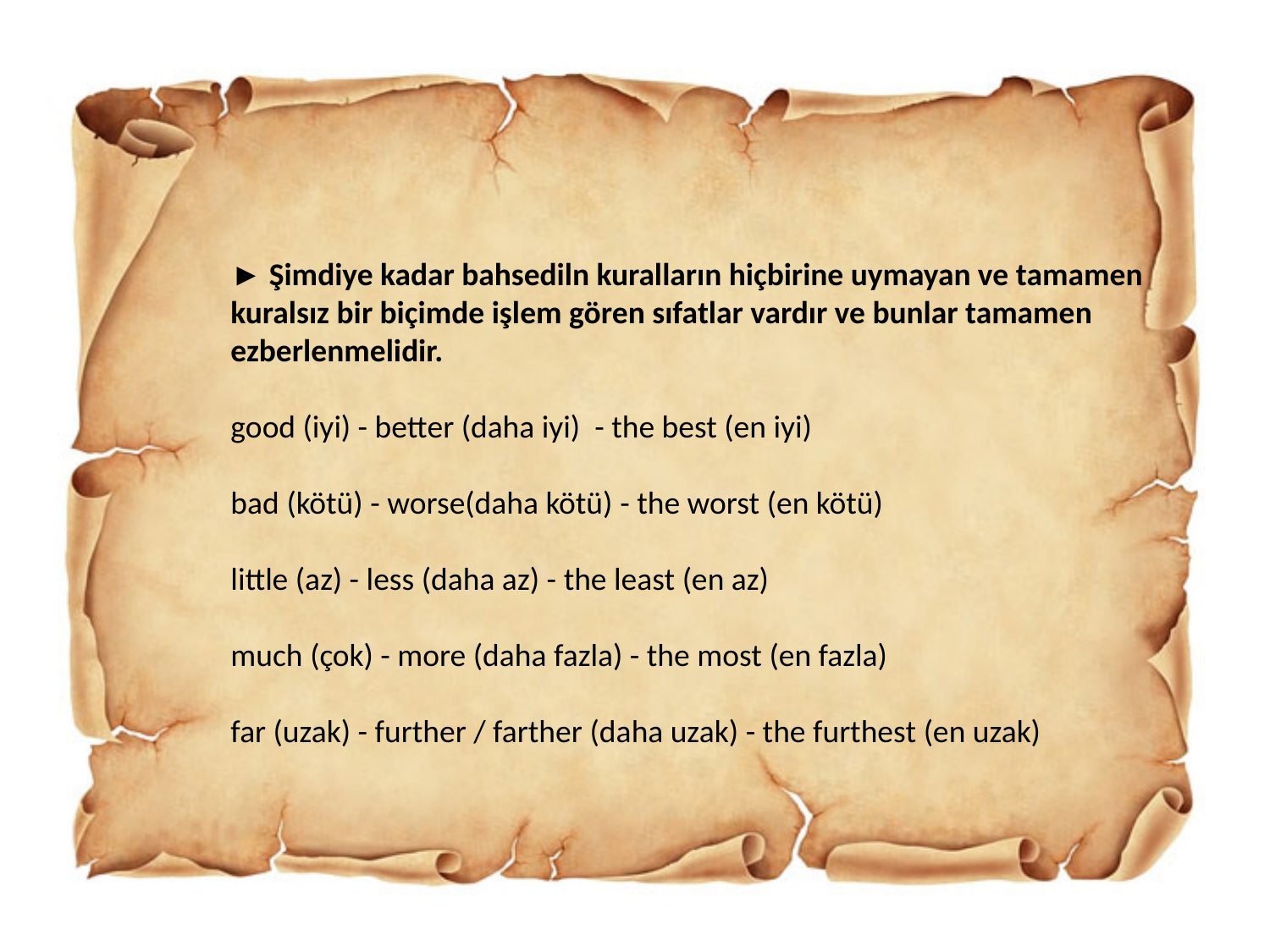

► Şimdiye kadar bahsediln kuralların hiçbirine uymayan ve tamamen kuralsız bir biçimde işlem gören sıfatlar vardır ve bunlar tamamen ezberlenmelidir.

good (iyi) - better (daha iyi)  - the best (en iyi)
bad (kötü) - worse(daha kötü) - the worst (en kötü)
little (az) - less (daha az) - the least (en az)
much (çok) - more (daha fazla) - the most (en fazla)
far (uzak) - further / farther (daha uzak) - the furthest (en uzak)